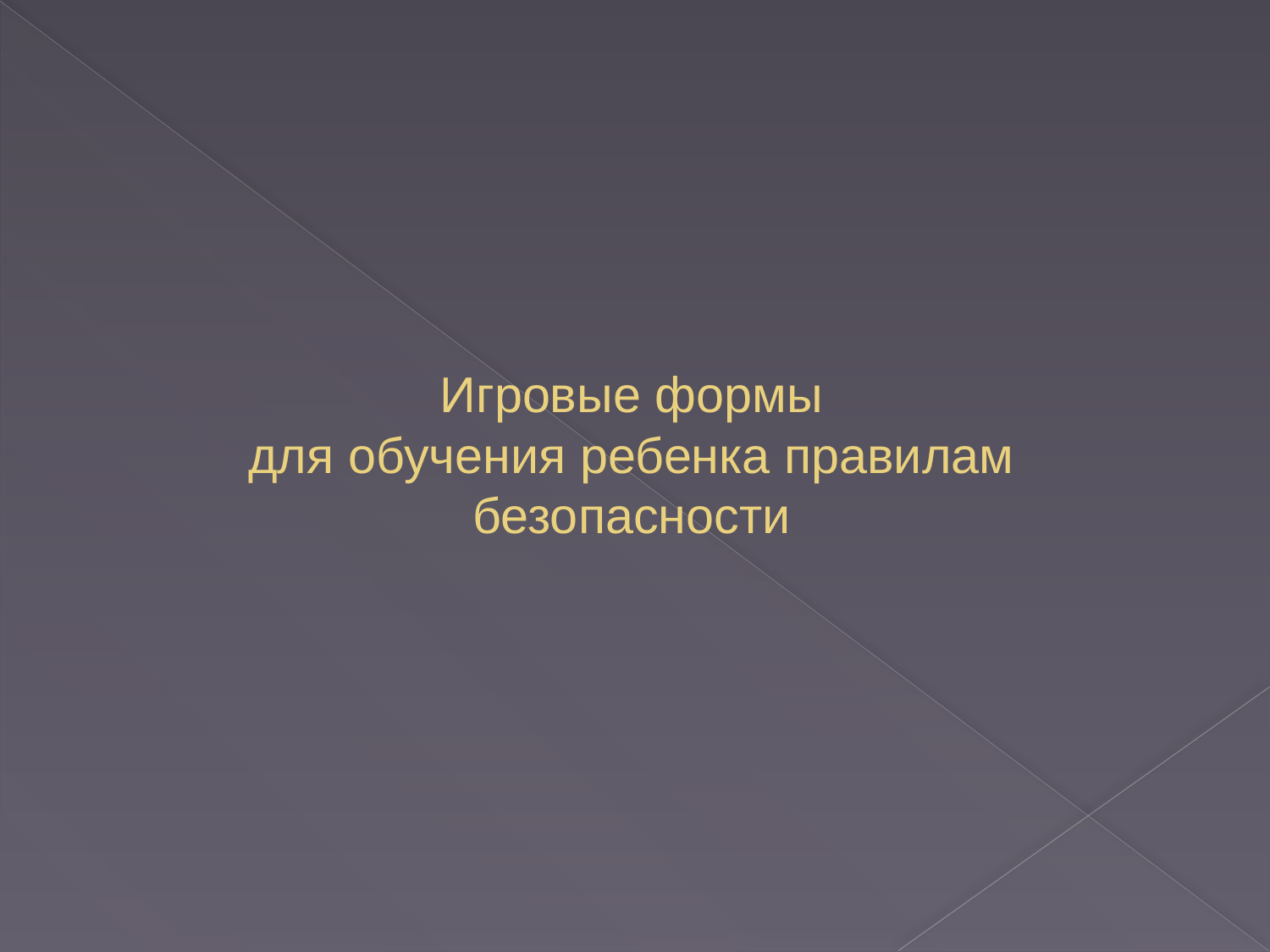

# Игровые формы для обучения ребенка правилам безопасности